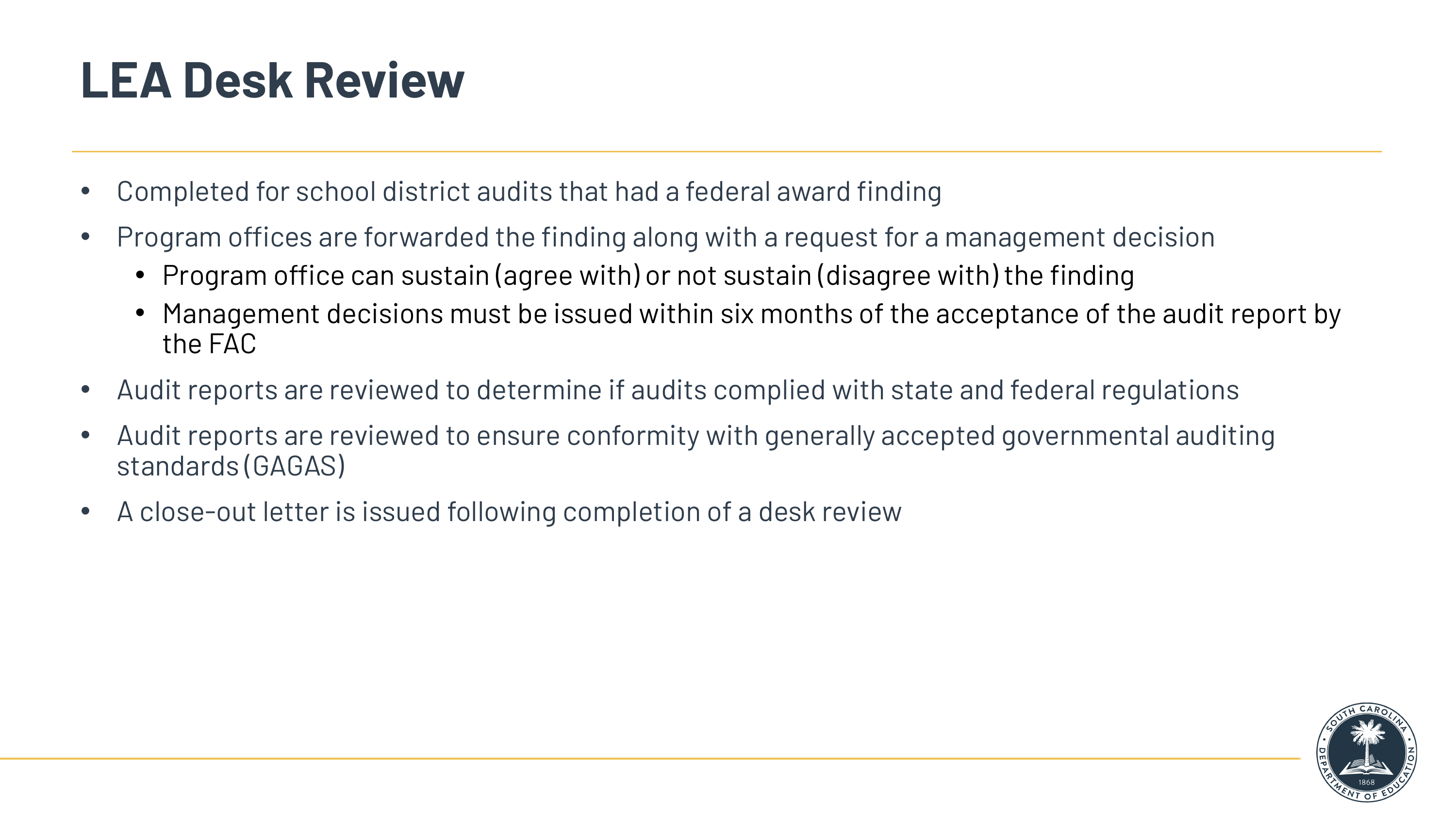

# LEA Desk Review
Completed for school district audits that had a federal award finding
Program offices are forwarded the finding along with a request for a management decision
Program office can sustain (agree with) or not sustain (disagree with) the finding
Management decisions must be issued within six months of the acceptance of the audit report by the FAC
Audit reports are reviewed to determine if audits complied with state and federal regulations
Audit reports are reviewed to ensure conformity with generally accepted governmental auditing standards (GAGAS)
A close-out letter is issued following completion of a desk review